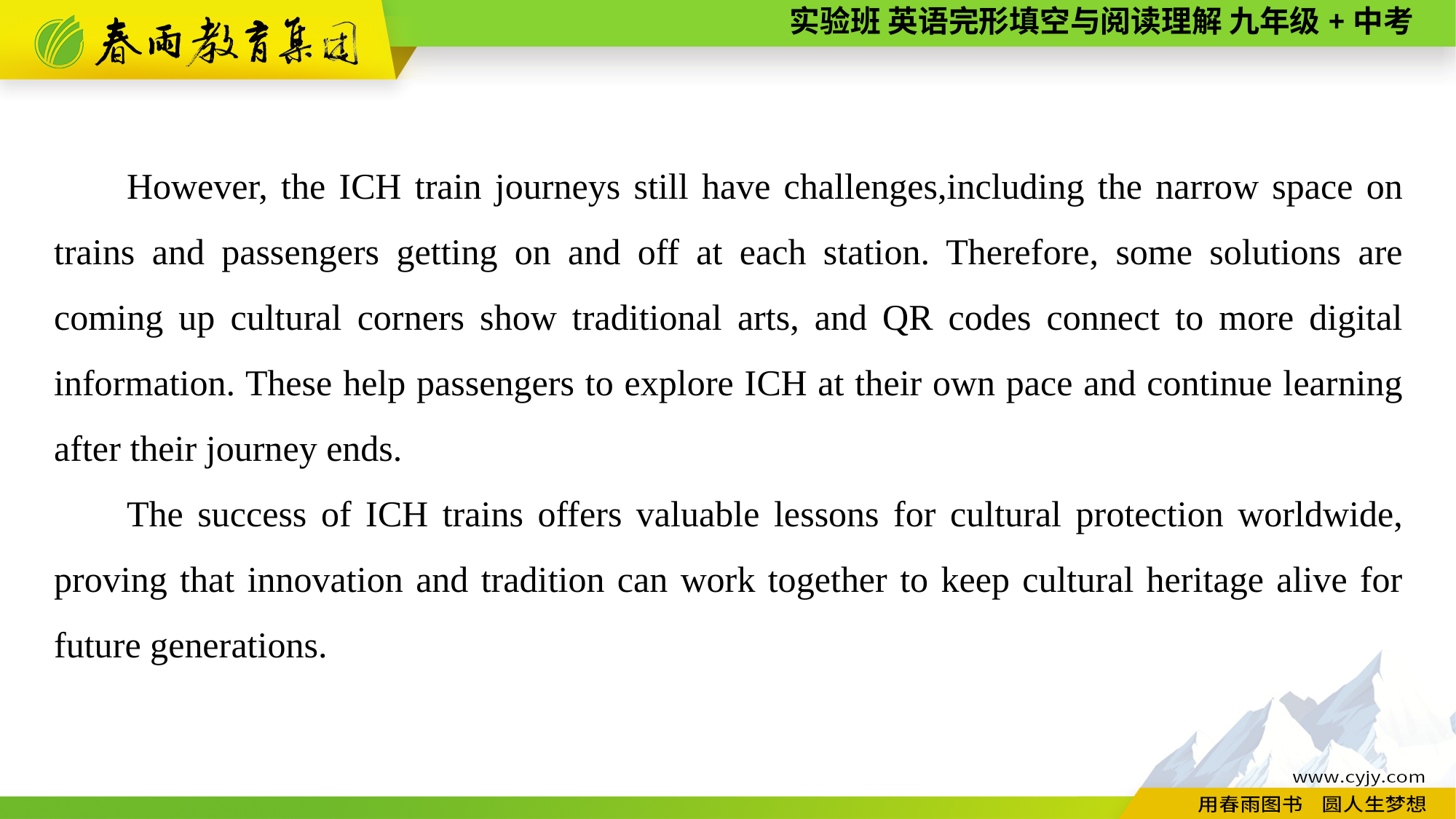

However, the ICH train journeys still have challenges,including the narrow space on trains and passengers getting on and off at each station. Therefore, some solutions are coming up cultural corners show traditional arts, and QR codes connect to more digital information. These help passengers to explore ICH at their own pace and continue learning after their journey ends.
The success of ICH trains offers valuable lessons for cultural protection worldwide, proving that innovation and tradition can work together to keep cultural heritage alive for future generations.